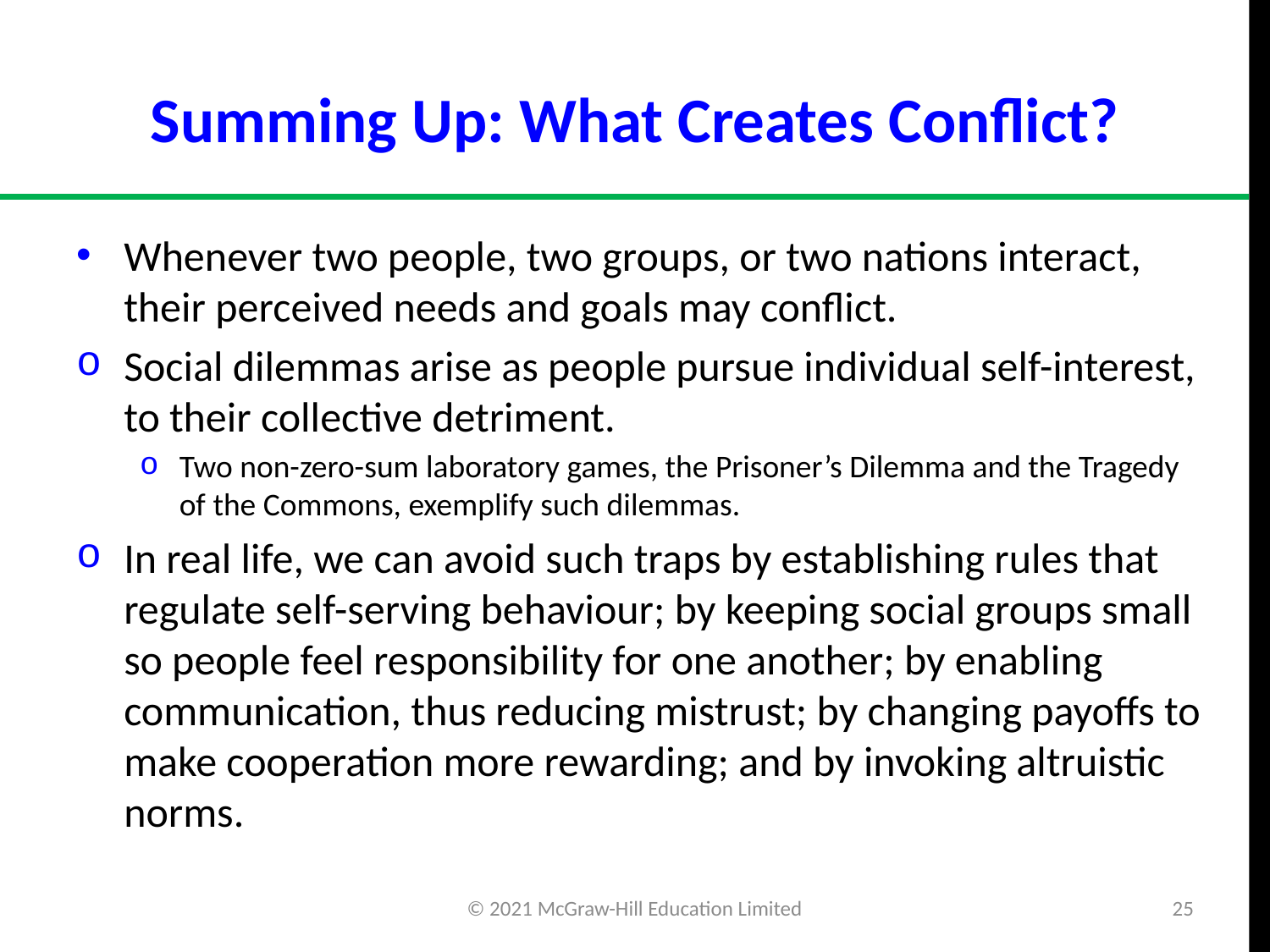

# Summing Up: What Creates Conflict?
Whenever two people, two groups, or two nations interact, their perceived needs and goals may conflict.
Social dilemmas arise as people pursue individual self-interest, to their collective detriment.
Two non-zero-sum laboratory games, the Prisoner’s Dilemma and the Tragedy of the Commons, exemplify such dilemmas.
In real life, we can avoid such traps by establishing rules that regulate self-serving behaviour; by keeping social groups small so people feel responsibility for one another; by enabling communication, thus reducing mistrust; by changing payoffs to make cooperation more rewarding; and by invoking altruistic norms.
© 2021 McGraw-Hill Education Limited
25